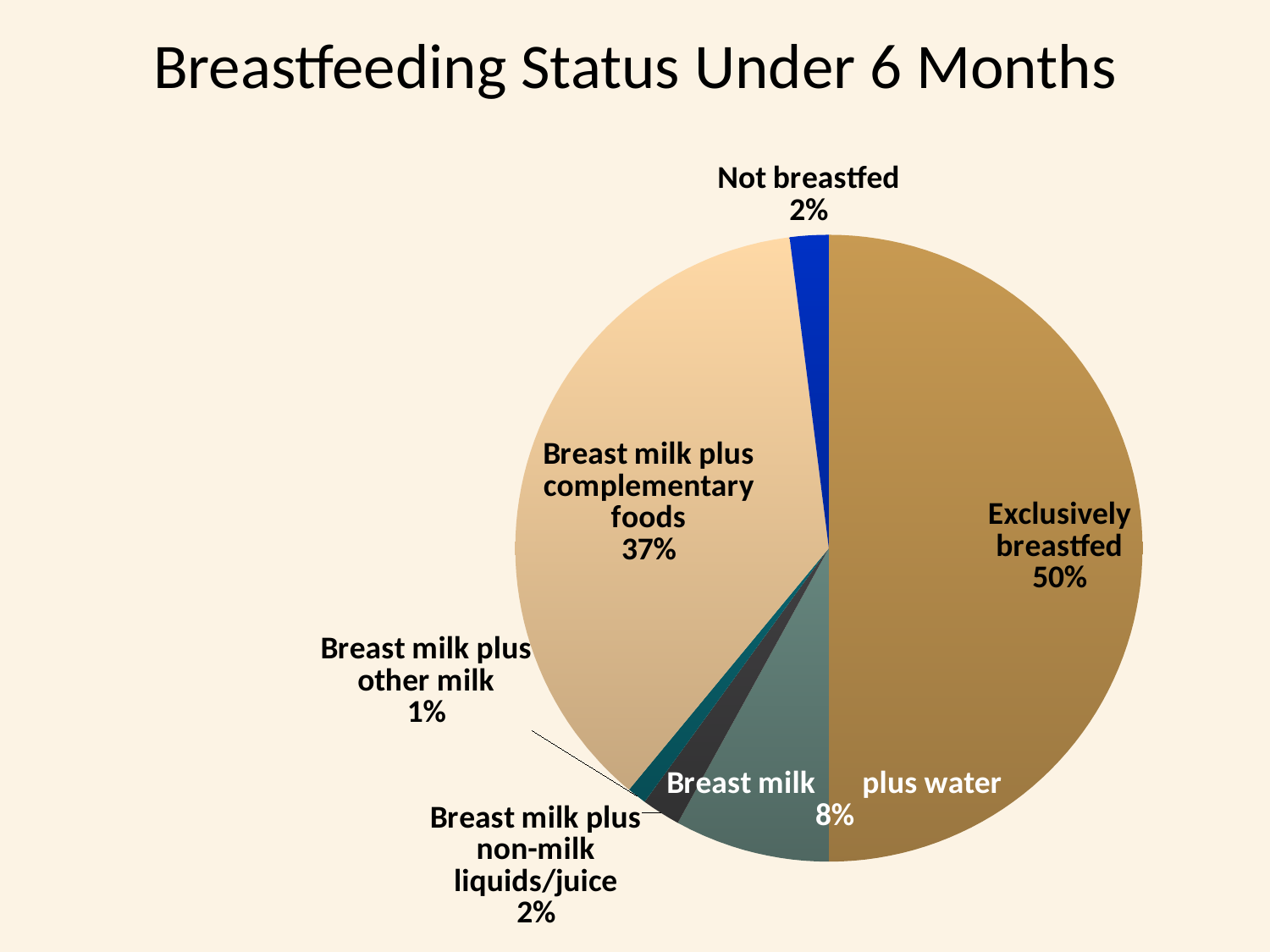

# Breastfeeding Status Under 6 Months

### Chart

| Category | Sales |
|---|---|
| Exclusively breastfed | 50.0 |
| Breast milk       plus water | 8.0 |
| Breast milk plus non-milk liquids/juice | 2.0 |
| Breast milk plus other milk | 1.0 |
| Breast milk plus complementary foods | 37.0 |
| Not breastfed | 2.0 |